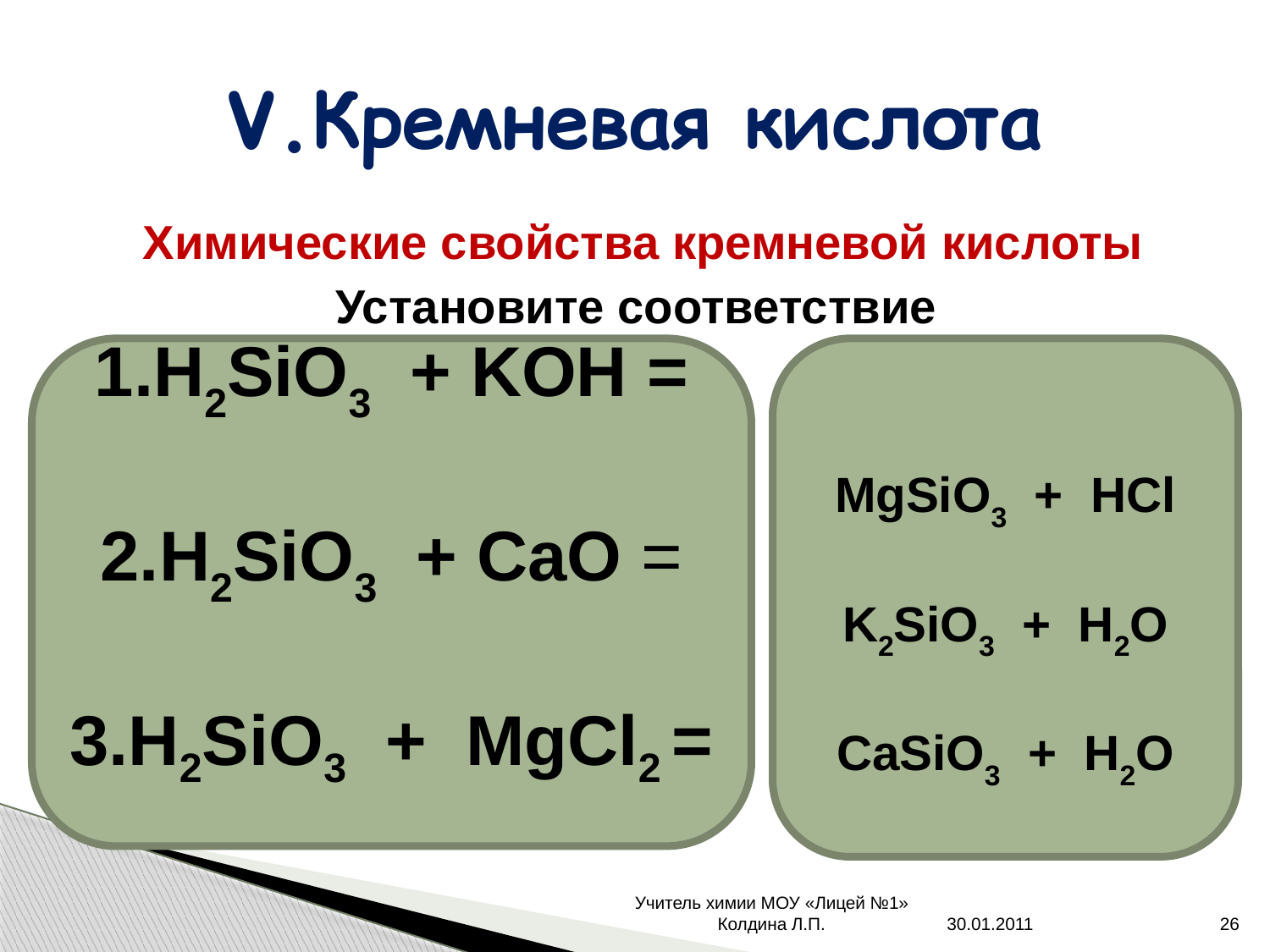

# V.Кремневая кислота
Химические свойства кремневой кислоты
Установите соответствие

1.H2SiO3  + KOH =

2.H2SiO3  + CaO =

3.H2SiO3  +  MgCl2 =

MgSiO3  +  HCl

K2SiO3  +  H2O

CaSiO3  +  H2O

Учитель химии МОУ «Лицей №1» Колдина Л.П.
30.01.2011
26